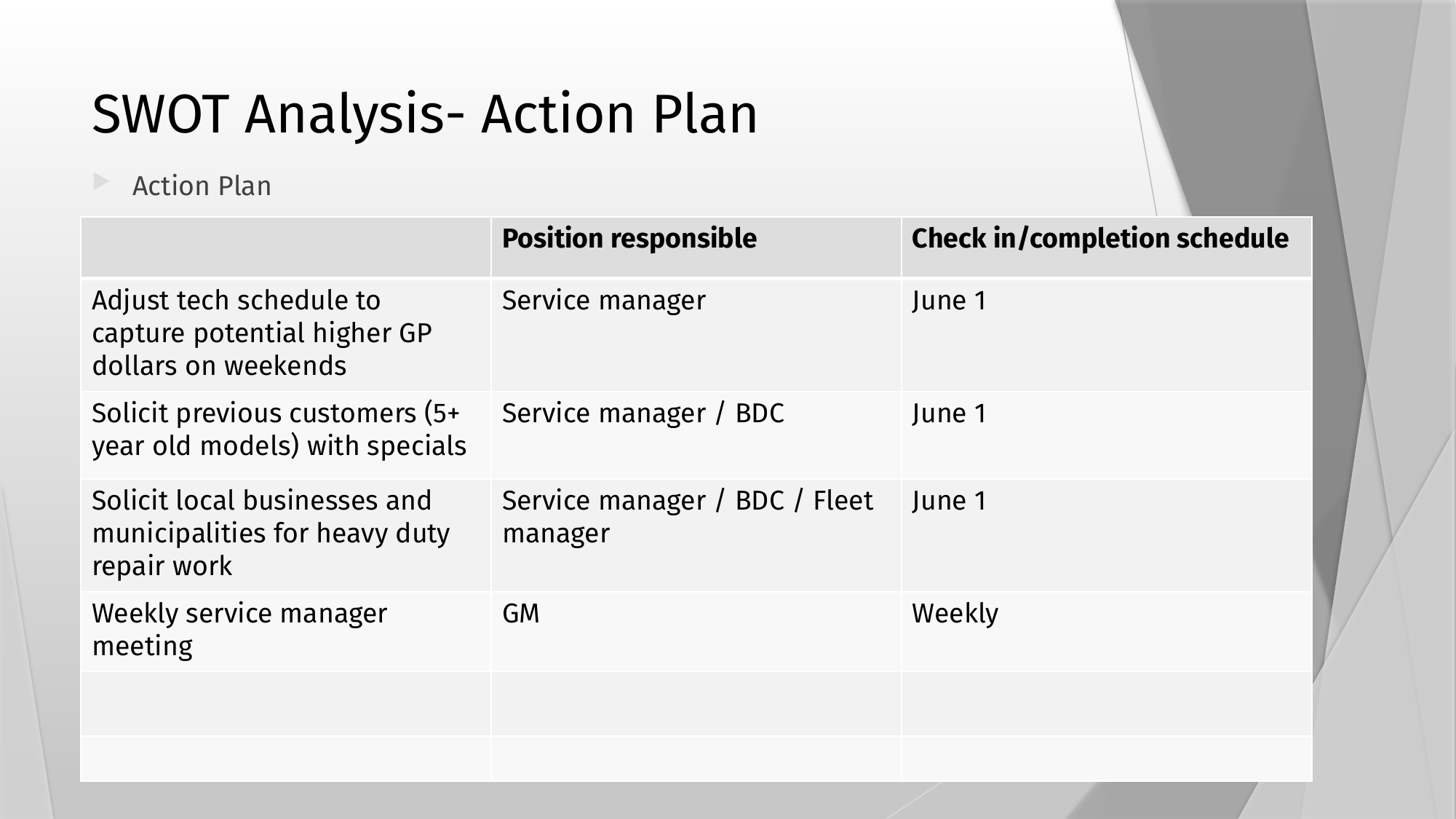

# SWOT Analysis- Action Plan
Action Plan

|  | Position responsible | Check in/completion schedule |
| --- | --- | --- |
| Adjust tech schedule to capture potential higher GP dollars on weekends | Service manager | June 1 |
| Solicit previous customers (5+ year old models) with specials | Service manager / BDC | June 1 |
| Solicit local businesses and municipalities for heavy duty repair work | Service manager / BDC / Fleet manager | June 1 |
| Weekly service manager meeting | GM | Weekly |
|  |  |  |
|  |  |  |